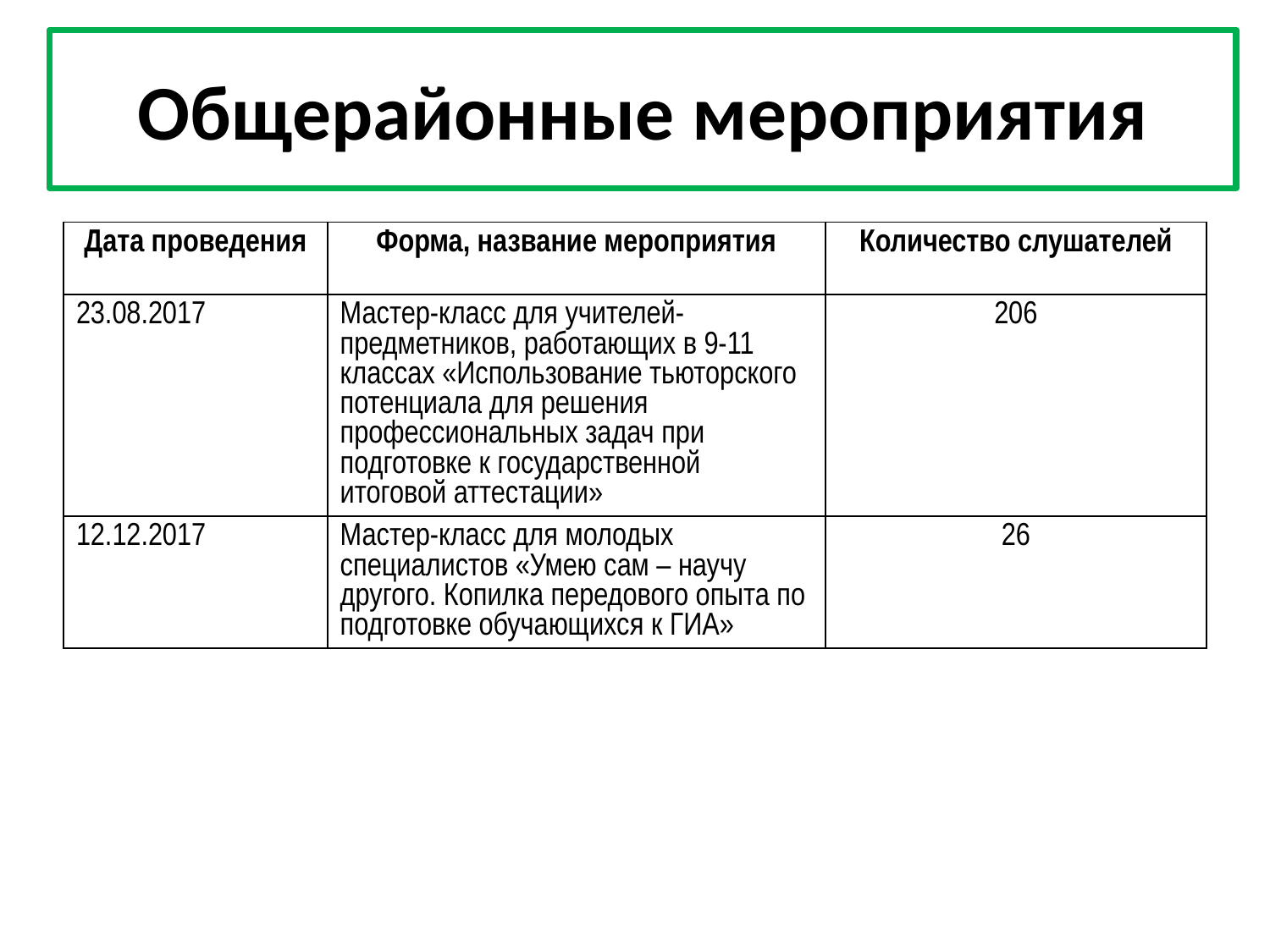

# Общерайонные мероприятия
| Дата проведения | Форма, название мероприятия | Количество слушателей |
| --- | --- | --- |
| 23.08.2017 | Мастер-класс для учителей-предметников, работающих в 9-11 классах «Использование тьюторского потенциала для решения профессиональных задач при подготовке к государственной итоговой аттестации» | 206 |
| 12.12.2017 | Мастер-класс для молодых специалистов «Умею сам – научу другого. Копилка передового опыта по подготовке обучающихся к ГИА» | 26 |